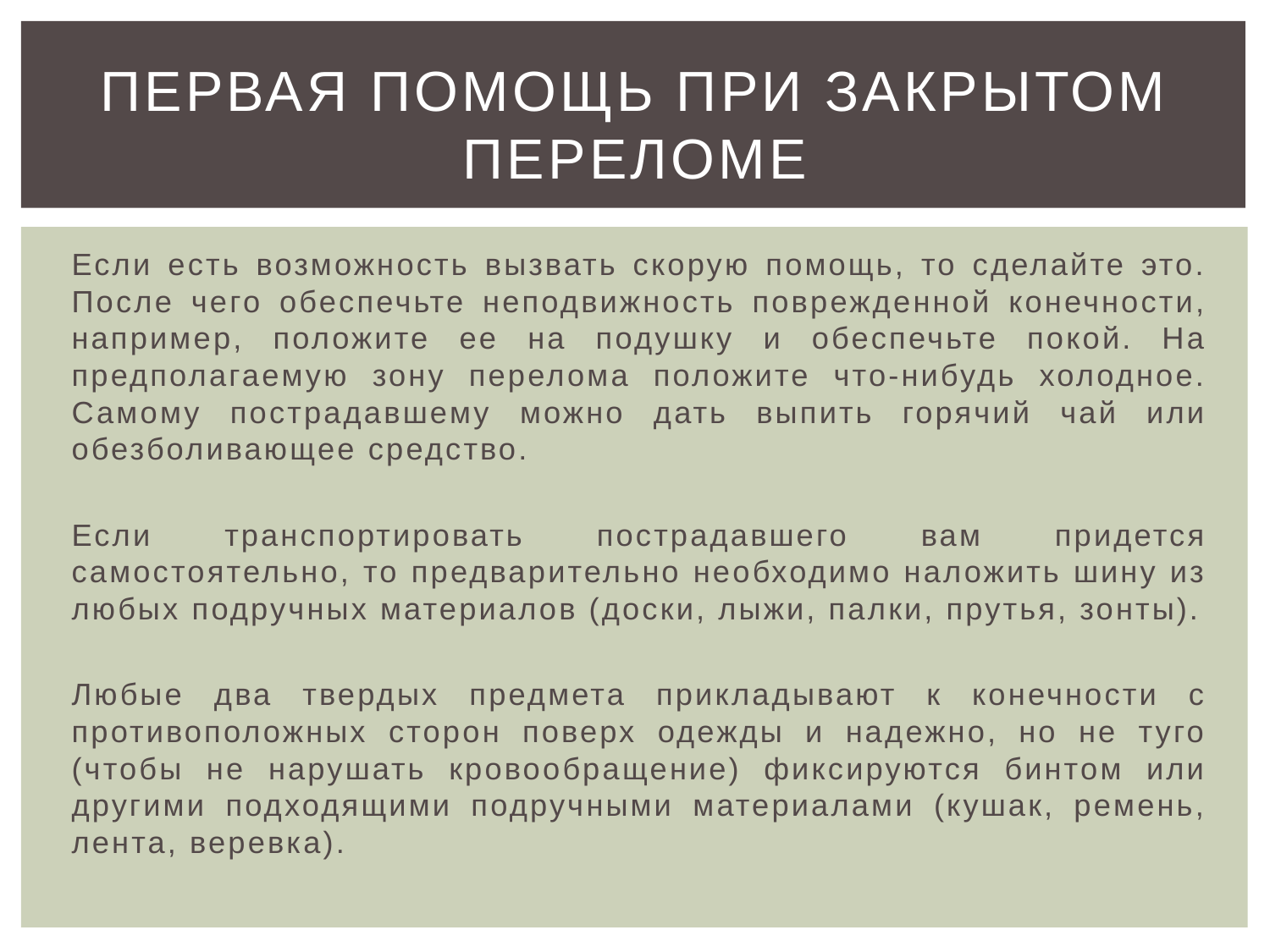

# Первая помощь при закрытом переломе
Если есть возможность вызвать скорую помощь, то сделайте это. После чего обеспечьте неподвижность поврежденной конечности, например, положите ее на подушку и обеспечьте покой. На предполагаемую зону перелома положите что-нибудь холодное. Самому пострадавшему можно дать выпить горячий чай или обезболивающее средство.

Если транспортировать пострадавшего вам придется самостоятельно, то предварительно необходимо наложить шину из любых подручных материалов (доски, лыжи, палки, прутья, зонты).

Любые два твердых предмета прикладывают к конечности с противоположных сторон поверх одежды и надежно, но не туго (чтобы не нарушать кровообращение) фиксируются бинтом или другими подходящими подручными материалами (кушак, ремень, лента, веревка).